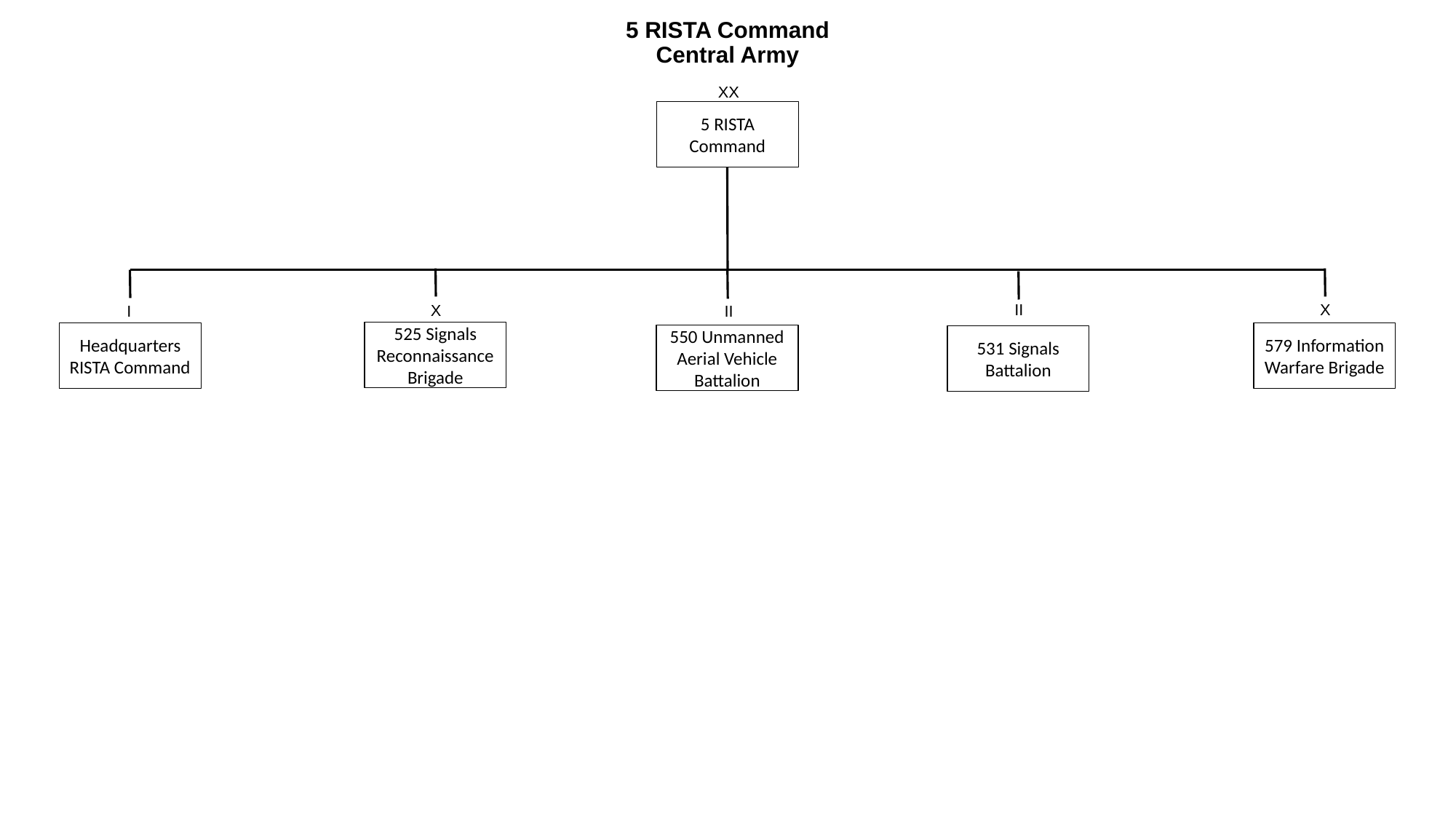

# 5 RISTA Command Central Army
XX
5 RISTA
Command
X
II
X
I
II
525 Signals Reconnaissance Brigade
Headquarters RISTA Command
579 Information Warfare Brigade
550 Unmanned Aerial Vehicle Battalion
531 Signals Battalion